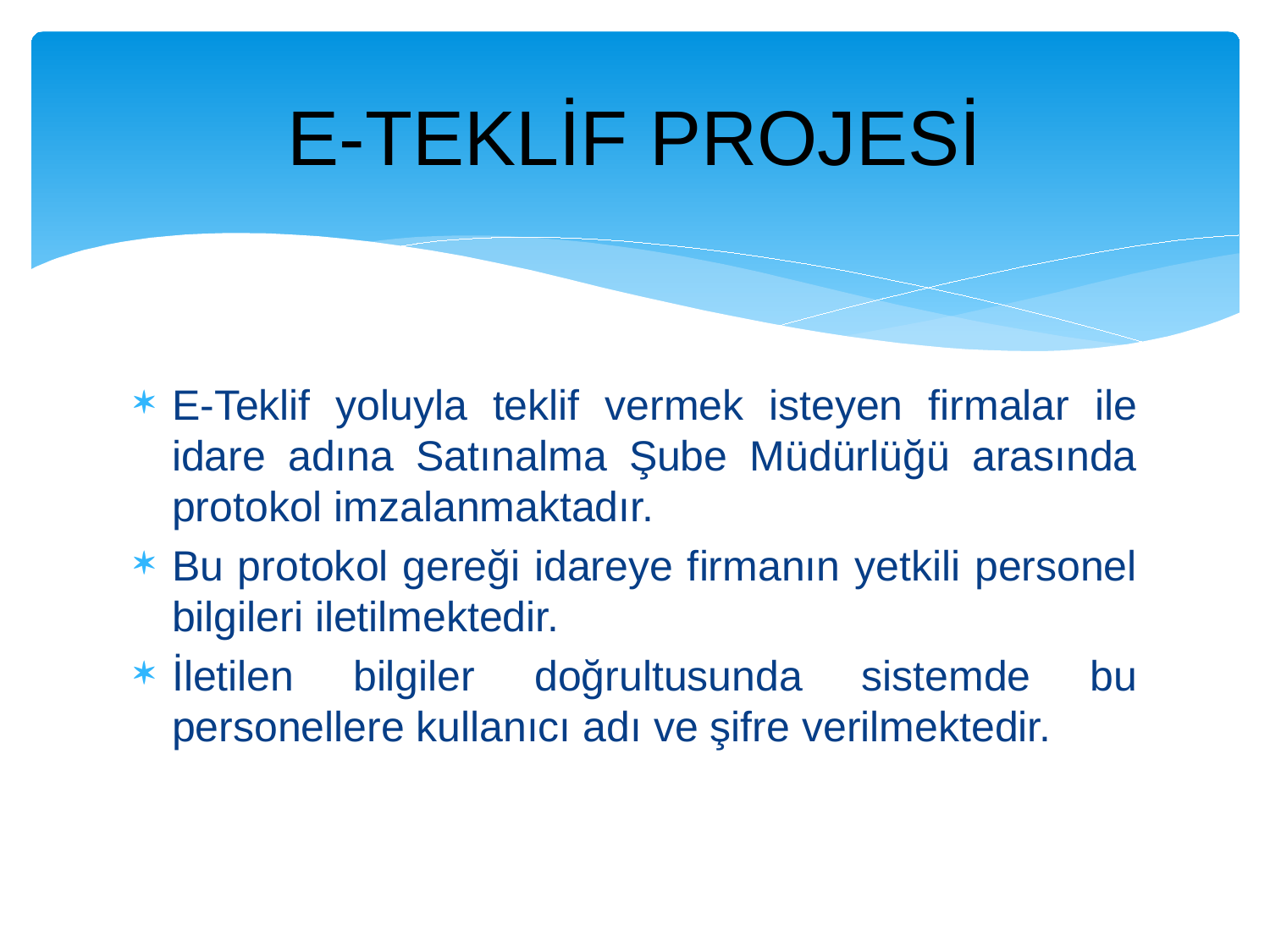

# E-TEKLİF PROJESİ
E-Teklif yoluyla teklif vermek isteyen firmalar ile idare adına Satınalma Şube Müdürlüğü arasında protokol imzalanmaktadır.
Bu protokol gereği idareye firmanın yetkili personel bilgileri iletilmektedir.
İletilen bilgiler doğrultusunda sistemde bu personellere kullanıcı adı ve şifre verilmektedir.